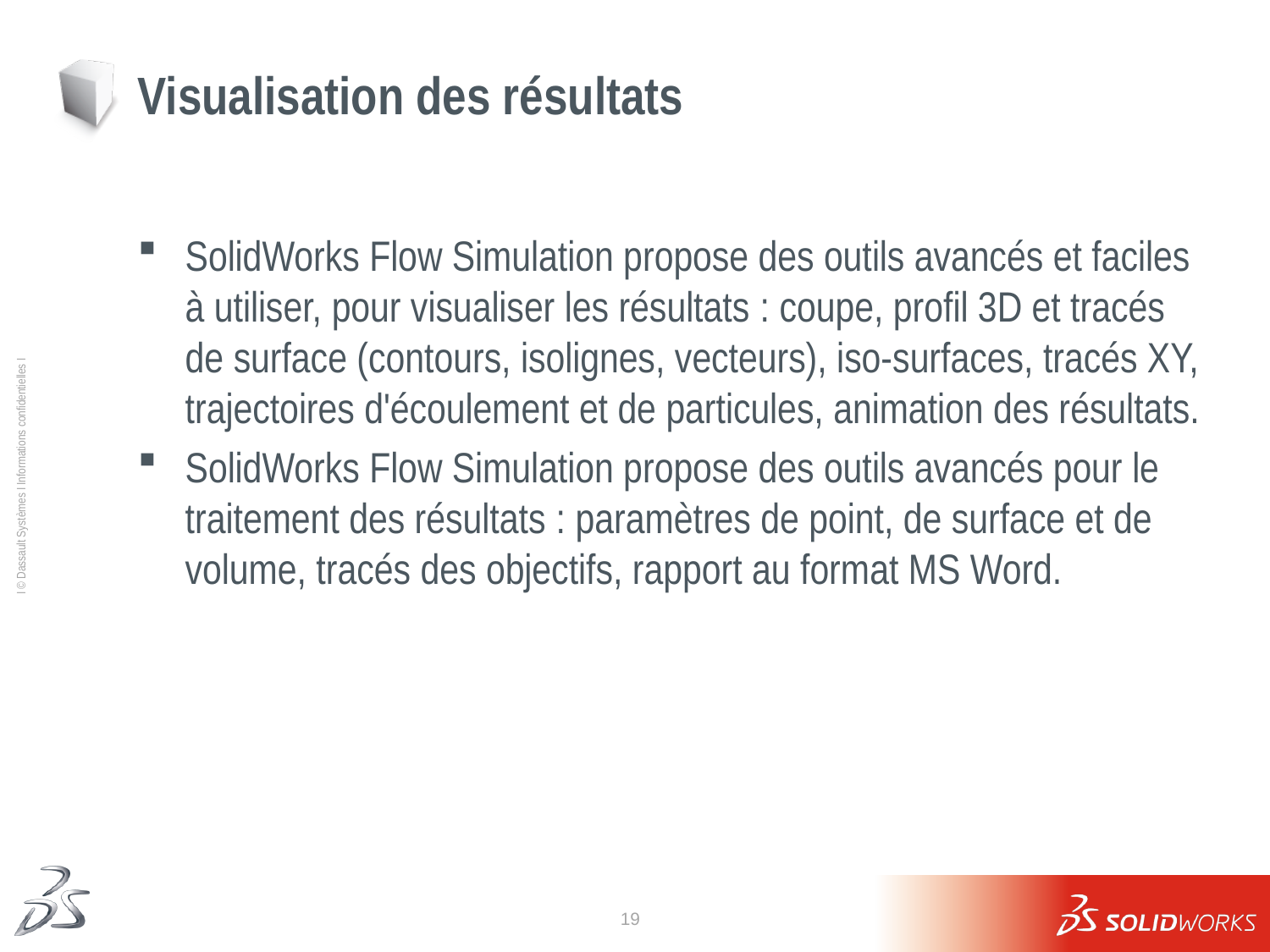

# Visualisation des résultats
SolidWorks Flow Simulation propose des outils avancés et faciles à utiliser, pour visualiser les résultats : coupe, profil 3D et tracés de surface (contours, isolignes, vecteurs), iso-surfaces, tracés XY, trajectoires d'écoulement et de particules, animation des résultats.
SolidWorks Flow Simulation propose des outils avancés pour le traitement des résultats : paramètres de point, de surface et de volume, tracés des objectifs, rapport au format MS Word.